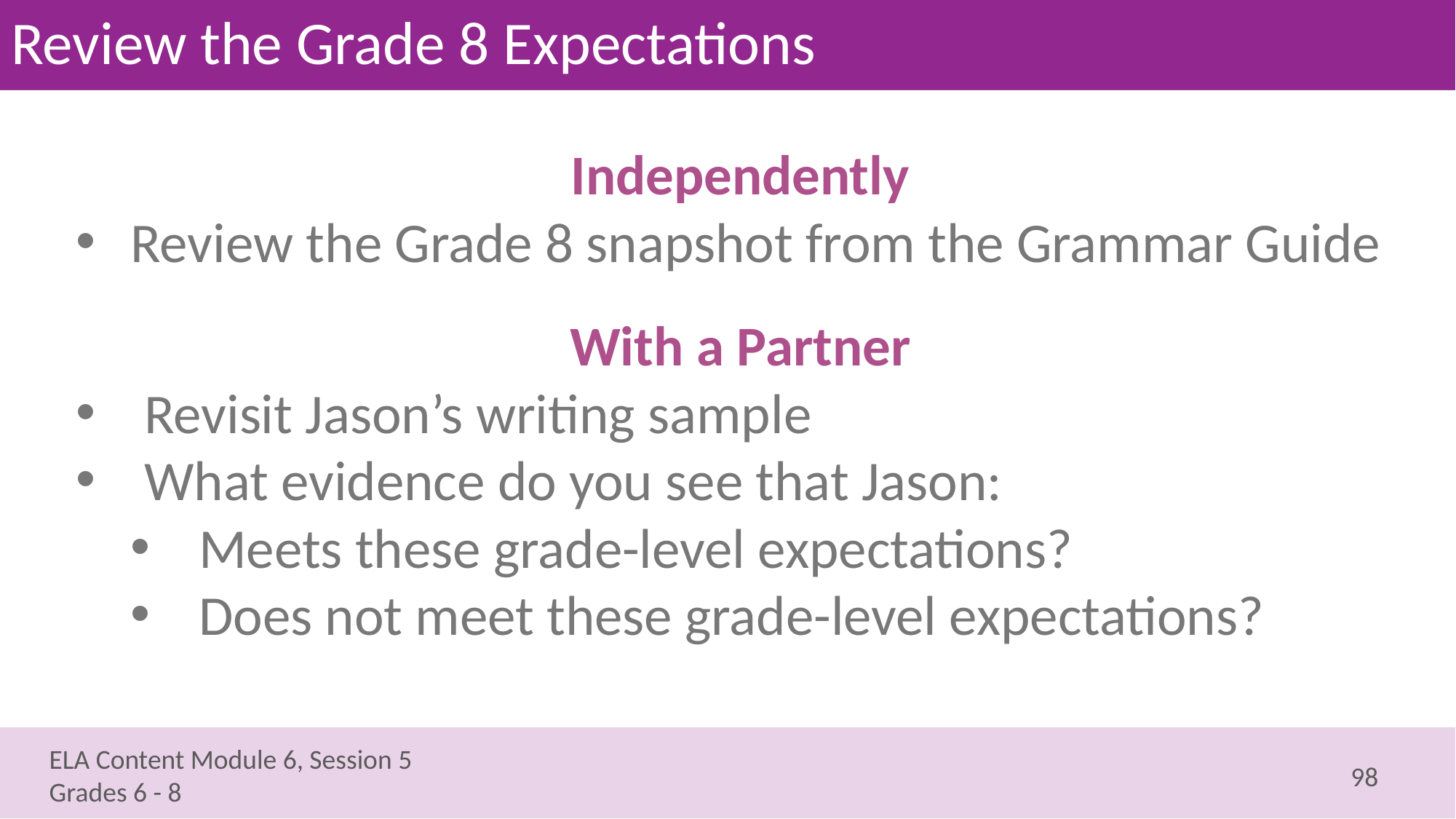

# Review the Grade 8 Expectations
Independently
Review the Grade 8 snapshot from the Grammar Guide

With a Partner
Revisit Jason’s writing sample
What evidence do you see that Jason:
Meets these grade-level expectations?
Does not meet these grade-level expectations?

98